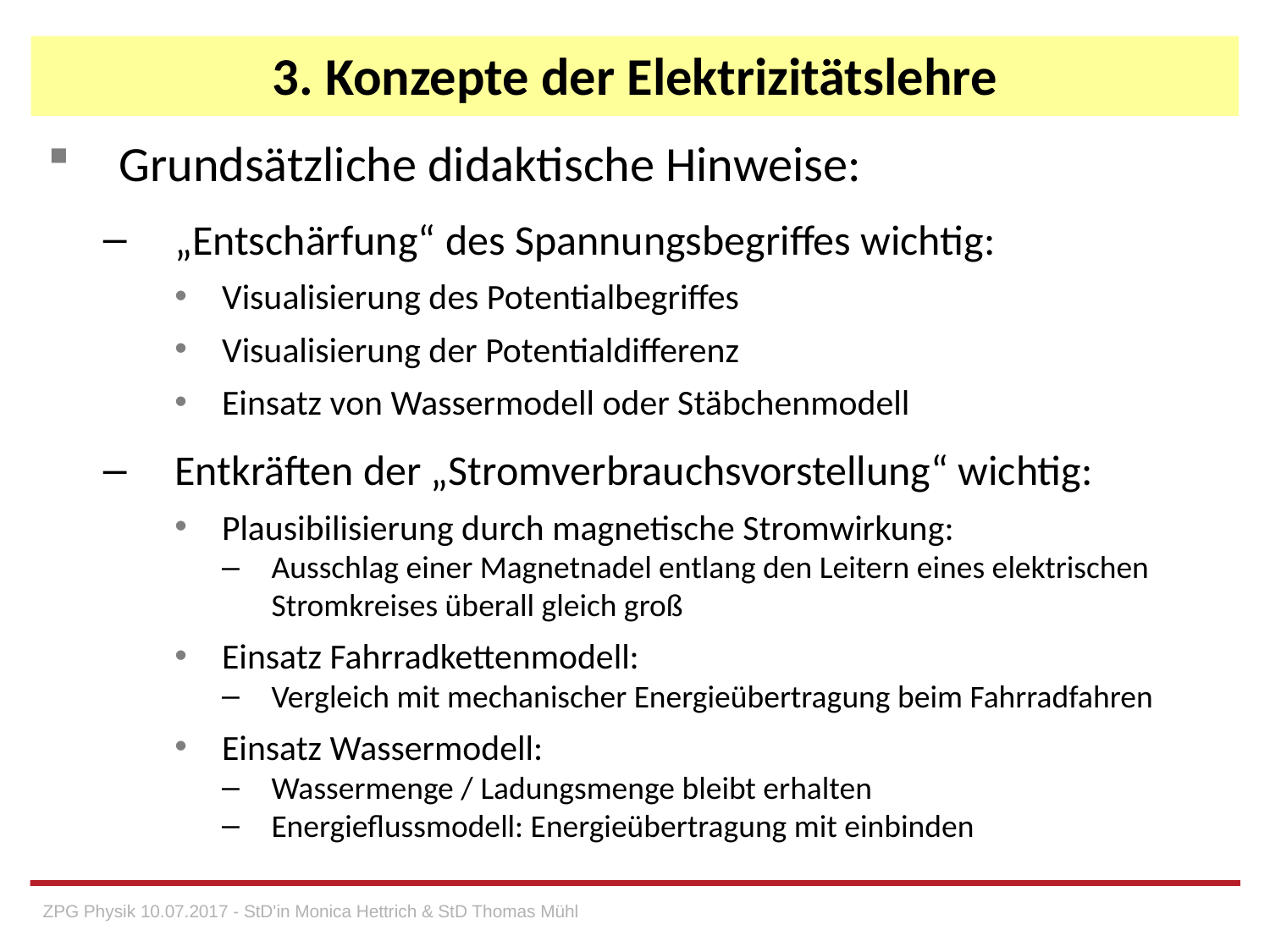

# 3. Konzepte der Elektrizitätslehre
Grundsätzliche didaktische Hinweise:
„Entschärfung“ des Spannungsbegriffes wichtig:
Visualisierung des Potentialbegriffes
Visualisierung der Potentialdifferenz
Einsatz von Wassermodell oder Stäbchenmodell
Entkräften der „Stromverbrauchsvorstellung“ wichtig:
Plausibilisierung durch magnetische Stromwirkung:
Ausschlag einer Magnetnadel entlang den Leitern eines elektrischen Stromkreises überall gleich groß
Einsatz Fahrradkettenmodell:
Vergleich mit mechanischer Energieübertragung beim Fahrradfahren
Einsatz Wassermodell:
Wassermenge / Ladungsmenge bleibt erhalten
Energieflussmodell: Energieübertragung mit einbinden
ZPG Physik 10.07.2017 - StD'in Monica Hettrich & StD Thomas Mühl